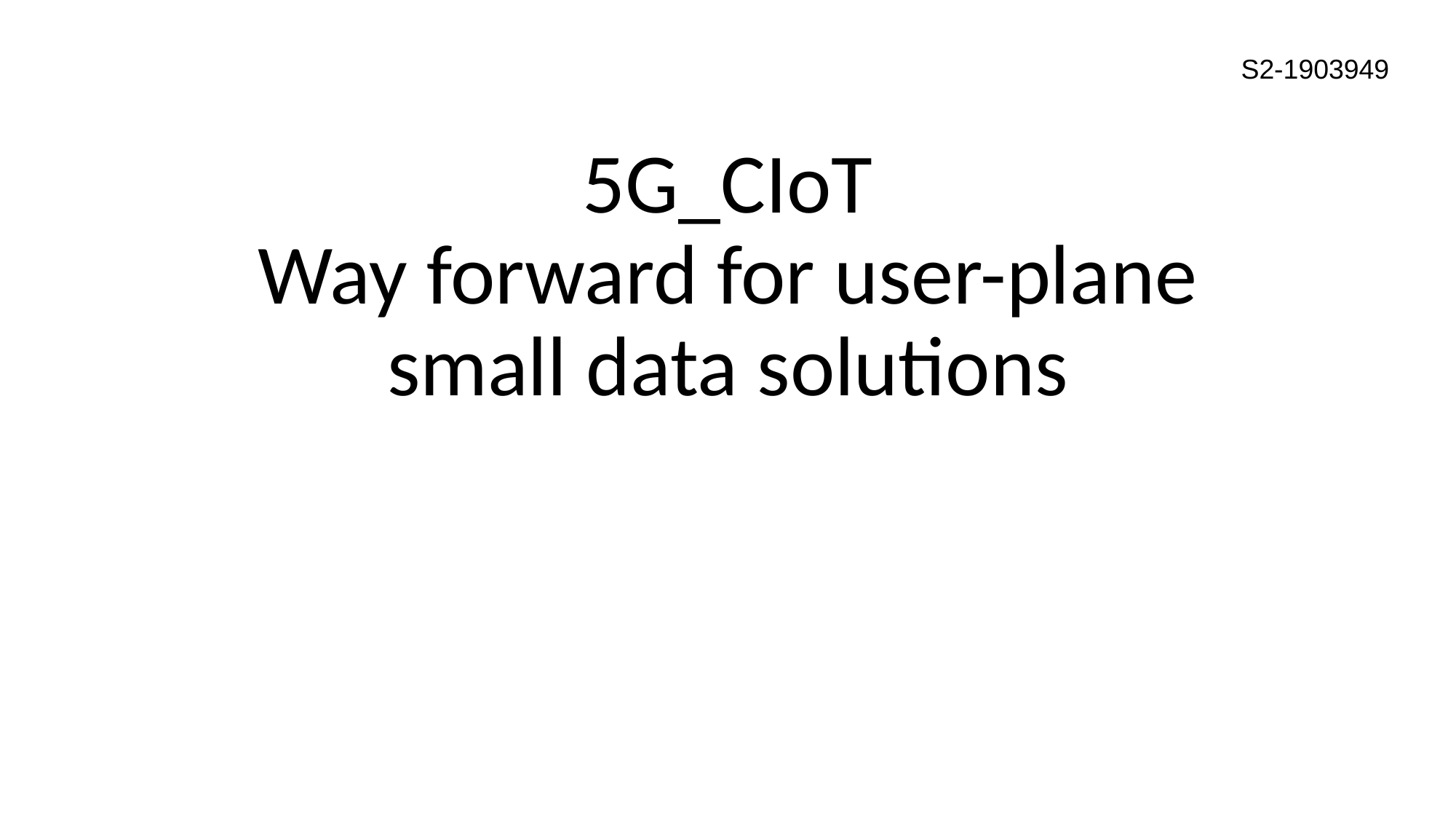

S2-1903949
# 5G_CIoT Way forward for user-plane small data solutions